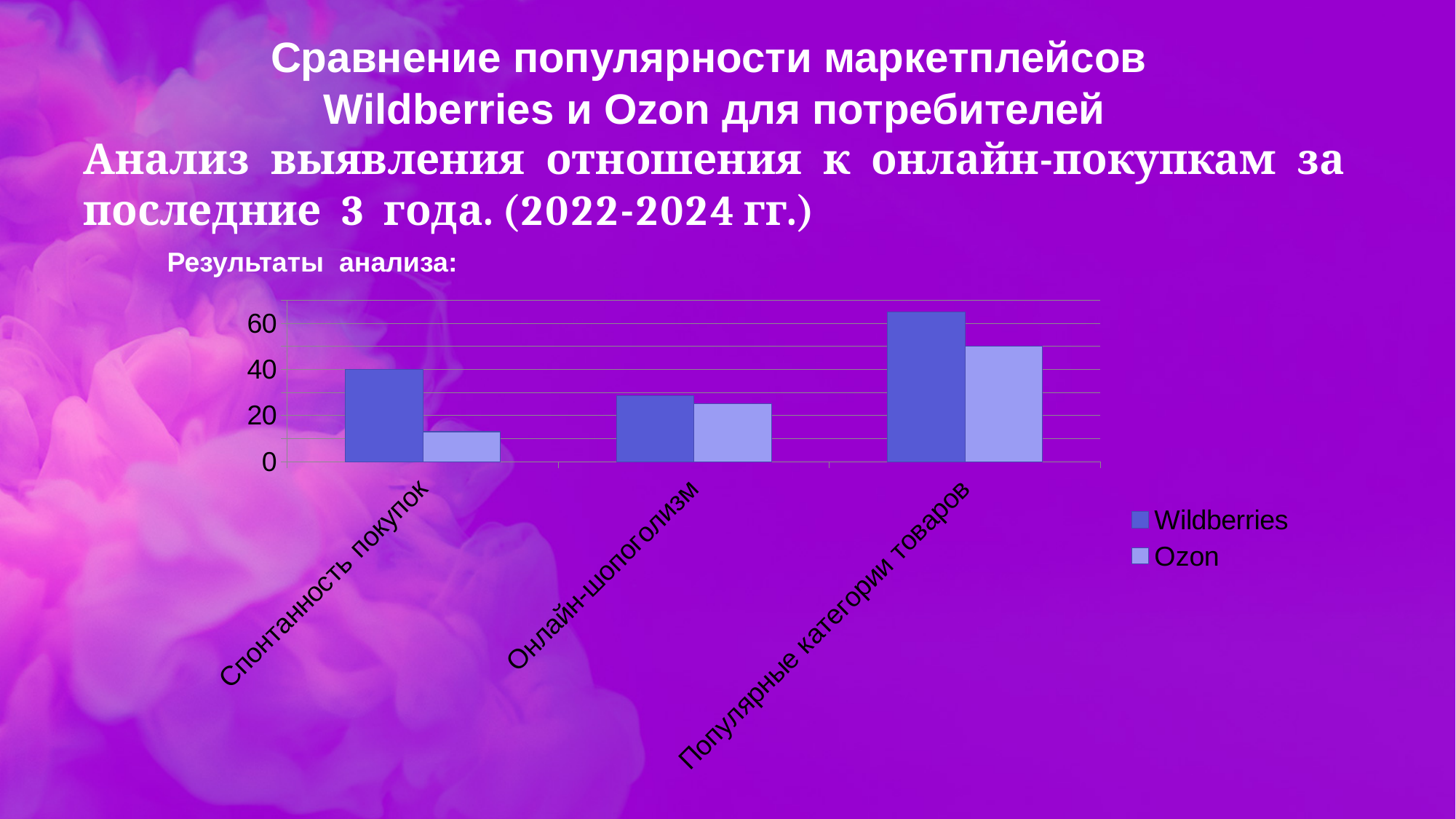

Сравнение популярности маркетплейсов
Wildberries и Ozon для потребителей
Анализ выявления отношения к онлайн-покупкам за последние  3  года. (2022-2024 гг.)

Результаты  анализа:

### Chart

| Category | Wildberries | Ozon |
|---|---|---|
| Спонтанность покупок | 40.0 | 13.0 |
| Онлайн-шопоголизм | 28.5 | 25.0 |
| Популярные категории товаров | 65.0 | 50.0 |